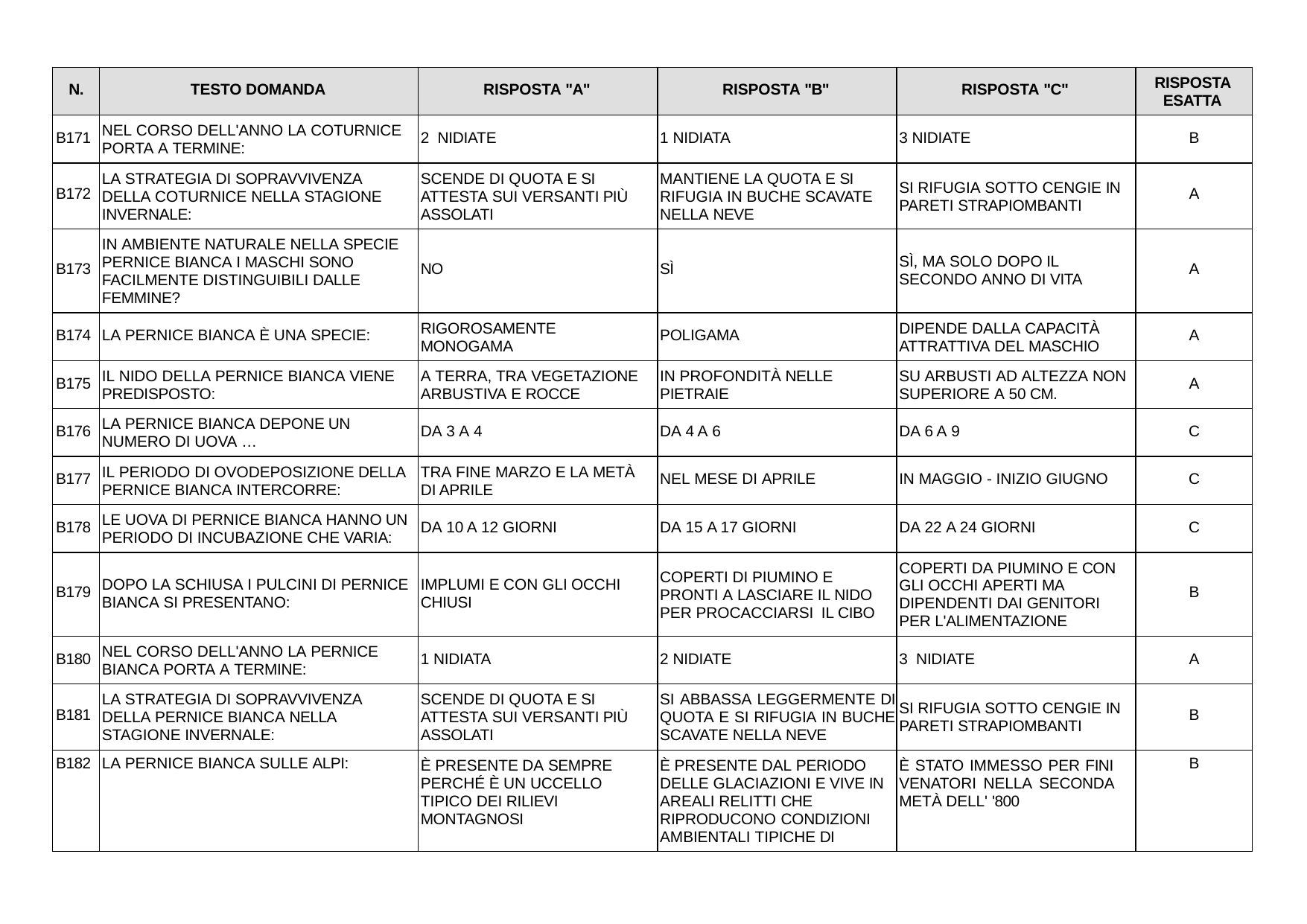

| N. | TESTO DOMANDA | RISPOSTA "A" | RISPOSTA "B" | RISPOSTA "C" | RISPOSTA ESATTA |
| --- | --- | --- | --- | --- | --- |
| B171 | NEL CORSO DELL'ANNO LA COTURNICE PORTA A TERMINE: | 2 NIDIATE | 1 NIDIATA | 3 NIDIATE | B |
| B172 | LA STRATEGIA DI SOPRAVVIVENZA DELLA COTURNICE NELLA STAGIONE INVERNALE: | SCENDE DI QUOTA E SI ATTESTA SUI VERSANTI PIÙ ASSOLATI | MANTIENE LA QUOTA E SI RIFUGIA IN BUCHE SCAVATE NELLA NEVE | SI RIFUGIA SOTTO CENGIE IN PARETI STRAPIOMBANTI | A |
| B173 | IN AMBIENTE NATURALE NELLA SPECIE PERNICE BIANCA I MASCHI SONO FACILMENTE DISTINGUIBILI DALLE FEMMINE? | NO | SÌ | SÌ, MA SOLO DOPO IL SECONDO ANNO DI VITA | A |
| B174 | LA PERNICE BIANCA È UNA SPECIE: | RIGOROSAMENTE MONOGAMA | POLIGAMA | DIPENDE DALLA CAPACITÀ ATTRATTIVA DEL MASCHIO | A |
| B175 | IL NIDO DELLA PERNICE BIANCA VIENE PREDISPOSTO: | A TERRA, TRA VEGETAZIONE ARBUSTIVA E ROCCE | IN PROFONDITÀ NELLE PIETRAIE | SU ARBUSTI AD ALTEZZA NON SUPERIORE A 50 CM. | A |
| B176 | LA PERNICE BIANCA DEPONE UN NUMERO DI UOVA … | DA 3 A 4 | DA 4 A 6 | DA 6 A 9 | C |
| B177 | IL PERIODO DI OVODEPOSIZIONE DELLA PERNICE BIANCA INTERCORRE: | TRA FINE MARZO E LA METÀ DI APRILE | NEL MESE DI APRILE | IN MAGGIO - INIZIO GIUGNO | C |
| B178 | LE UOVA DI PERNICE BIANCA HANNO UN PERIODO DI INCUBAZIONE CHE VARIA: | DA 10 A 12 GIORNI | DA 15 A 17 GIORNI | DA 22 A 24 GIORNI | C |
| B179 | DOPO LA SCHIUSA I PULCINI DI PERNICE BIANCA SI PRESENTANO: | IMPLUMI E CON GLI OCCHI CHIUSI | COPERTI DI PIUMINO E PRONTI A LASCIARE IL NIDO PER PROCACCIARSI IL CIBO | COPERTI DA PIUMINO E CON GLI OCCHI APERTI MA DIPENDENTI DAI GENITORI PER L'ALIMENTAZIONE | B |
| B180 | NEL CORSO DELL'ANNO LA PERNICE BIANCA PORTA A TERMINE: | 1 NIDIATA | 2 NIDIATE | 3 NIDIATE | A |
| B181 | LA STRATEGIA DI SOPRAVVIVENZA DELLA PERNICE BIANCA NELLA STAGIONE INVERNALE: | SCENDE DI QUOTA E SI ATTESTA SUI VERSANTI PIÙ ASSOLATI | SI ABBASSA LEGGERMENTE DI QUOTA E SI RIFUGIA IN BUCHE SCAVATE NELLA NEVE | SI RIFUGIA SOTTO CENGIE IN PARETI STRAPIOMBANTI | B |
| B182 | LA PERNICE BIANCA SULLE ALPI: | È PRESENTE DA SEMPRE PERCHÉ È UN UCCELLO TIPICO DEI RILIEVI MONTAGNOSI | È PRESENTE DAL PERIODO DELLE GLACIAZIONI E VIVE IN AREALI RELITTI CHE RIPRODUCONO CONDIZIONI AMBIENTALI TIPICHE DI | È STATO IMMESSO PER FINI VENATORI NELLA SECONDA METÀ DELL' '800 | B |